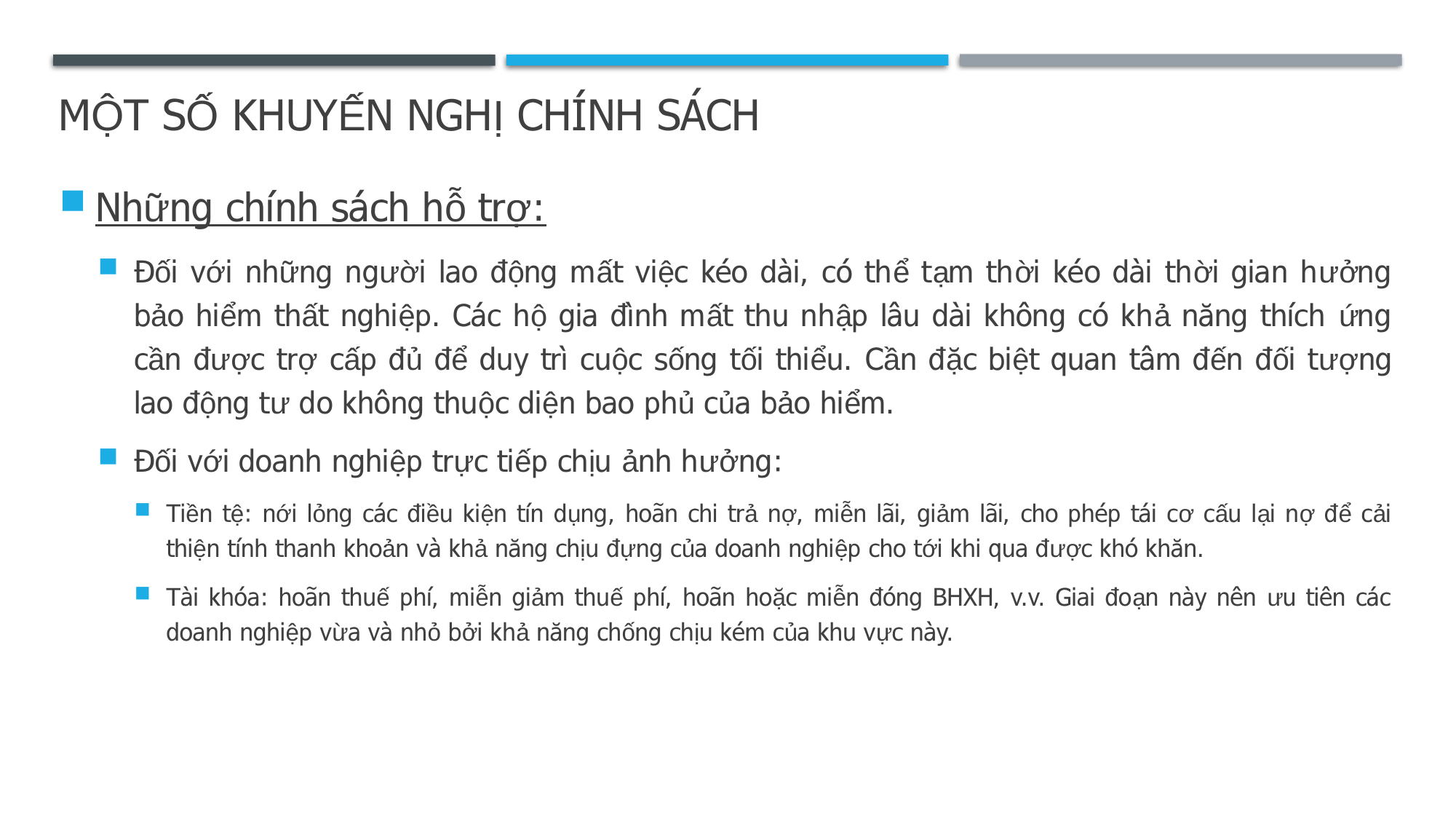

# Một số khuyến nghị chính sách
Những chính sách hỗ trợ:
Đối với những người lao động mất việc kéo dài, có thể tạm thời kéo dài thời gian hưởng bảo hiểm thất nghiệp. Các hộ gia đình mất thu nhập lâu dài không có khả năng thích ứng cần được trợ cấp đủ để duy trì cuộc sống tối thiểu. Cần đặc biệt quan tâm đến đối tượng lao động tư do không thuộc diện bao phủ của bảo hiểm.
Đối với doanh nghiệp trực tiếp chịu ảnh hưởng:
Tiền tệ: nới lỏng các điều kiện tín dụng, hoãn chi trả nợ, miễn lãi, giảm lãi, cho phép tái cơ cấu lại nợ để cải thiện tính thanh khoản và khả năng chịu đựng của doanh nghiệp cho tới khi qua được khó khăn.
Tài khóa: hoãn thuế phí, miễn giảm thuế phí, hoãn hoặc miễn đóng BHXH, v.v. Giai đoạn này nên ưu tiên các doanh nghiệp vừa và nhỏ bởi khả năng chống chịu kém của khu vực này.